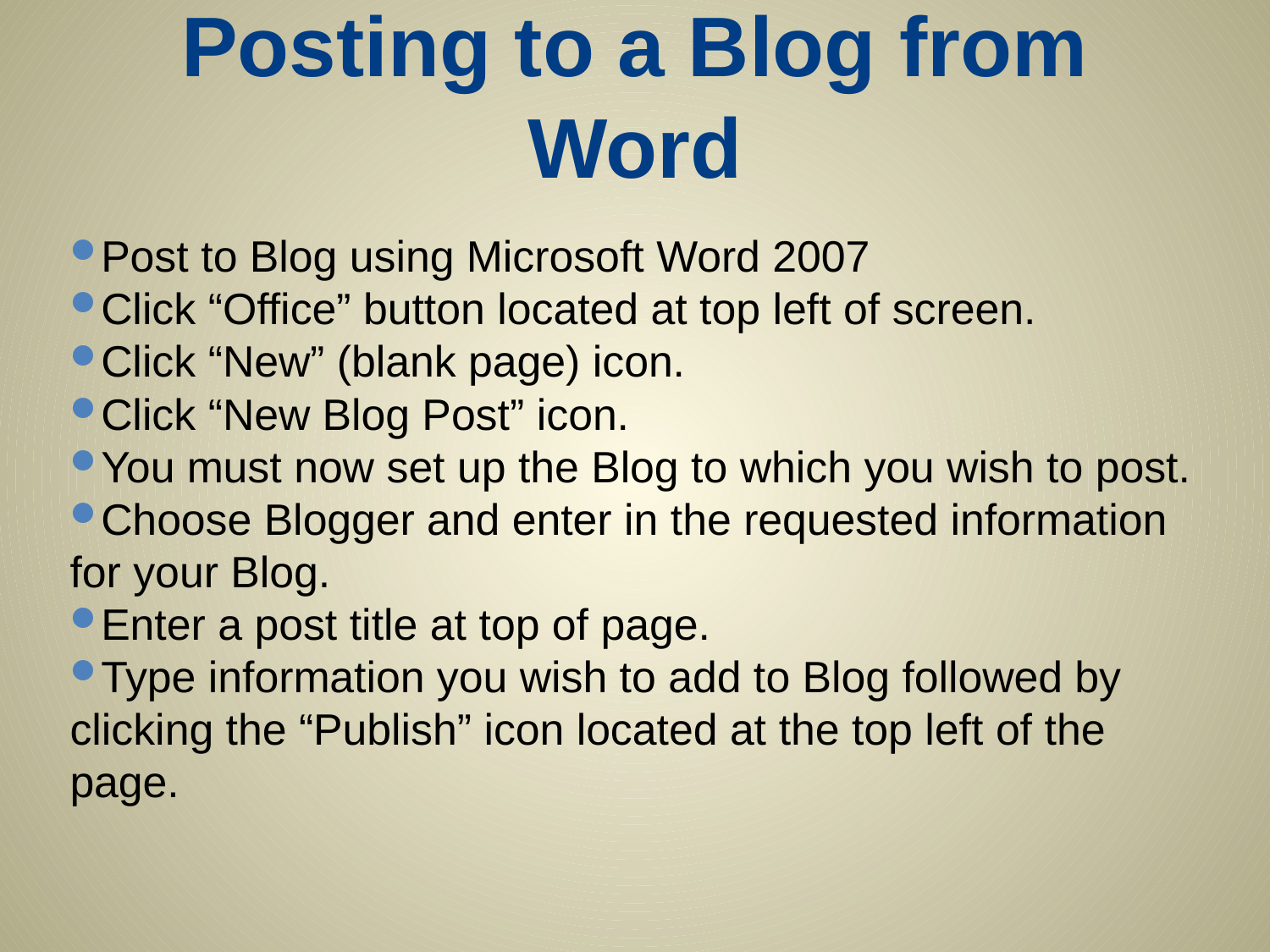

# Posting to a Blog from Word
Post to Blog using Microsoft Word 2007
Click “Office” button located at top left of screen.
Click “New” (blank page) icon.
Click “New Blog Post” icon.
You must now set up the Blog to which you wish to post.
Choose Blogger and enter in the requested information for your Blog.
Enter a post title at top of page.
Type information you wish to add to Blog followed by clicking the “Publish” icon located at the top left of the page.